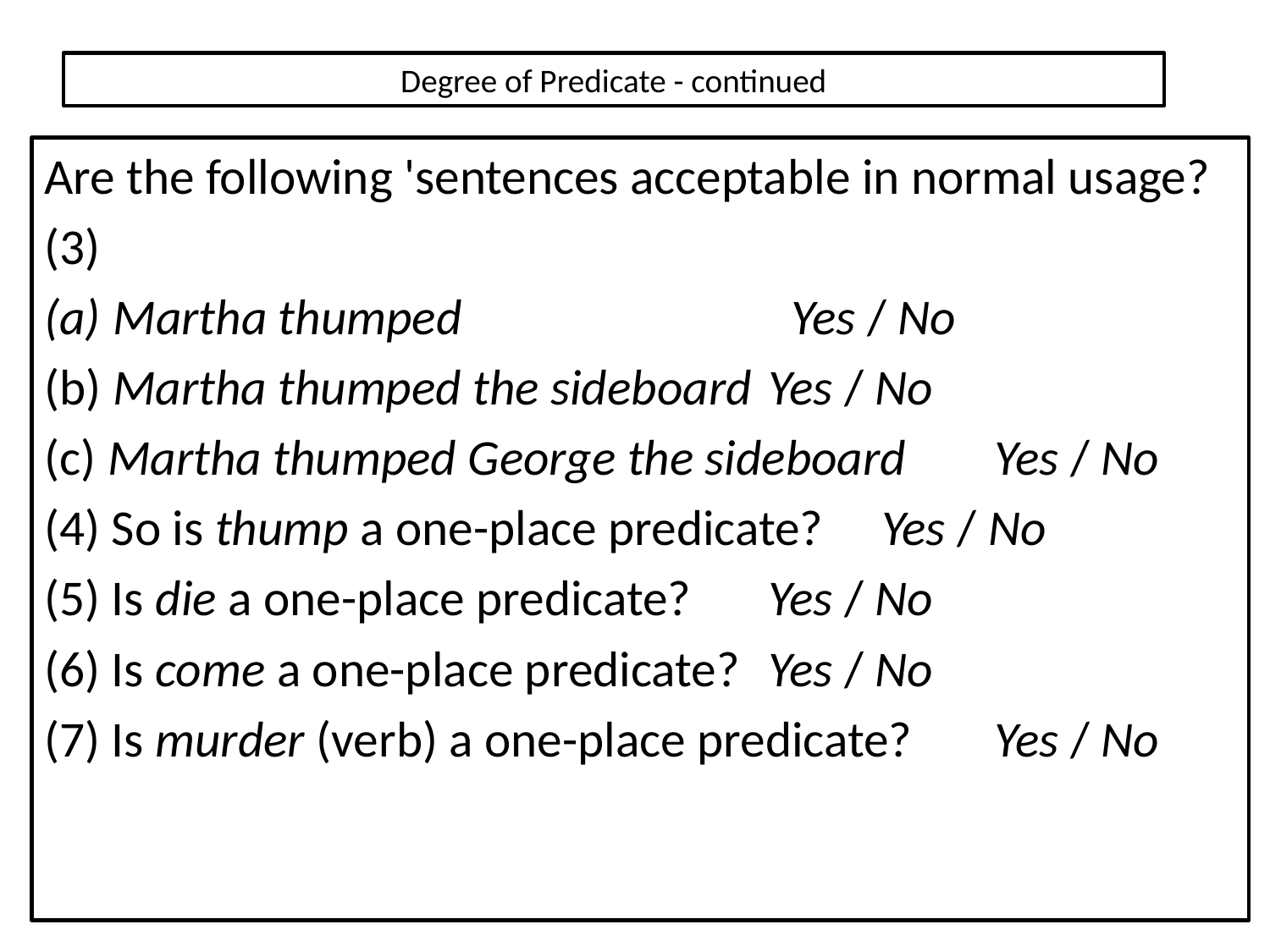

# Degree of Predicate - continued
Are the following 'sentences acceptable in normal usage?
(3)
Martha thumped 	                   			Yes / No
(b) Martha thumped the sideboard 			Yes / No
(c) Martha thumped George the sideboard 	Yes / No
(4) So is thump a one-place predicate? 		Yes / No
(5) Is die a one-place predicate? 			Yes / No
(6) Is come a one-place predicate? 			Yes / No
(7) Is murder (verb) a one-place predicate? 	Yes / No